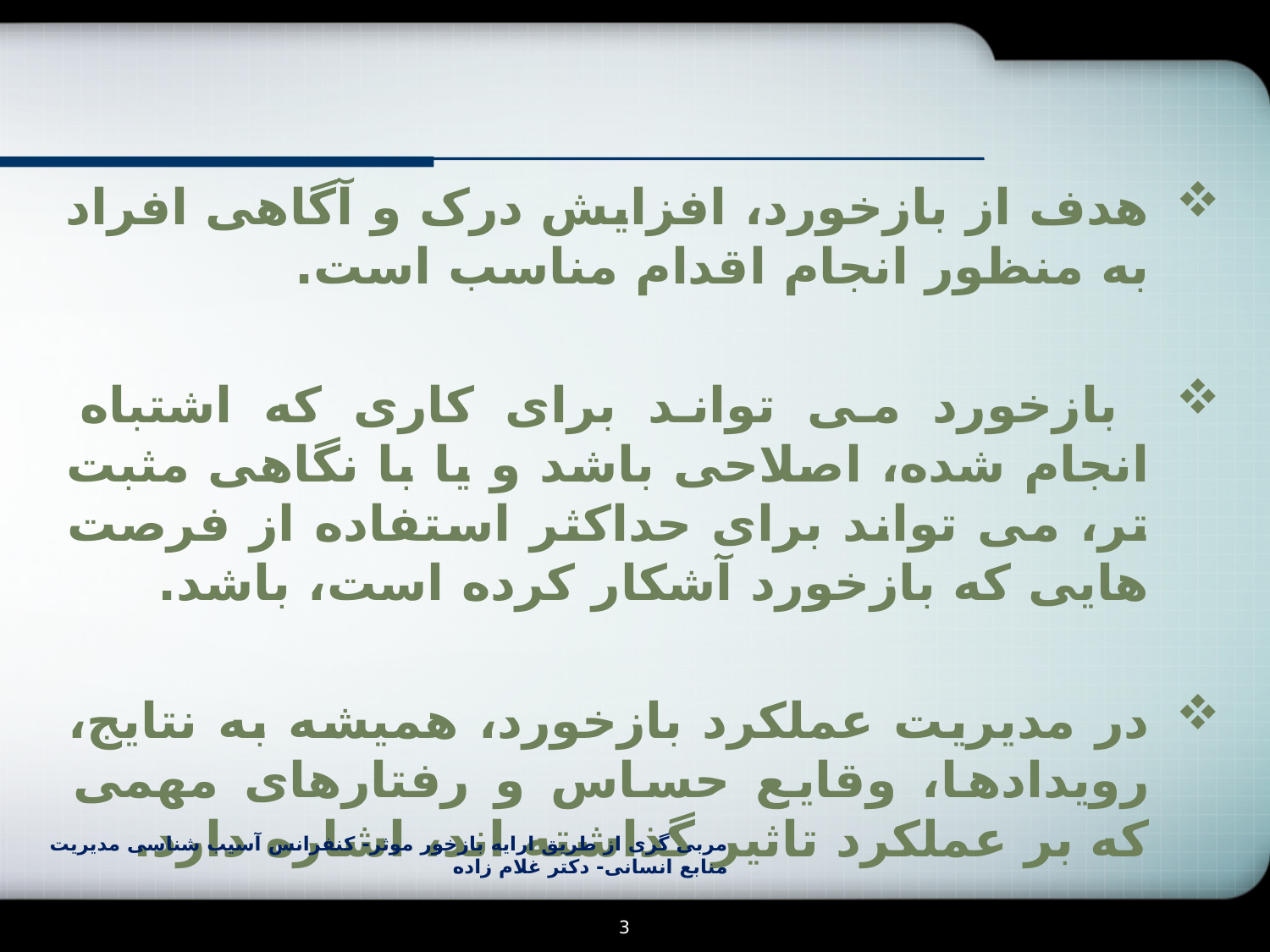

هدف از بازخورد، افزایش درک و آگاهی افراد به منظور انجام اقدام مناسب است.

 بازخورد می تواند برای کاری که اشتباه انجام شده، اصلاحی باشد و یا با نگاهی مثبت تر، می تواند برای حداکثر استفاده از فرصت هایی که بازخورد آشکار کرده است، باشد.

در مدیریت عملکرد بازخورد، همیشه به نتایج، رویدادها، وقایع حساس و رفتارهای مهمی که بر عملکرد تاثیر گذاشته اند، اشاره دارد.

مربی گری از طریق ارایه بازخور موثر- کنفرانس آسیب شناسی مدیریت منابع انسانی- دکتر غلام زاده
3